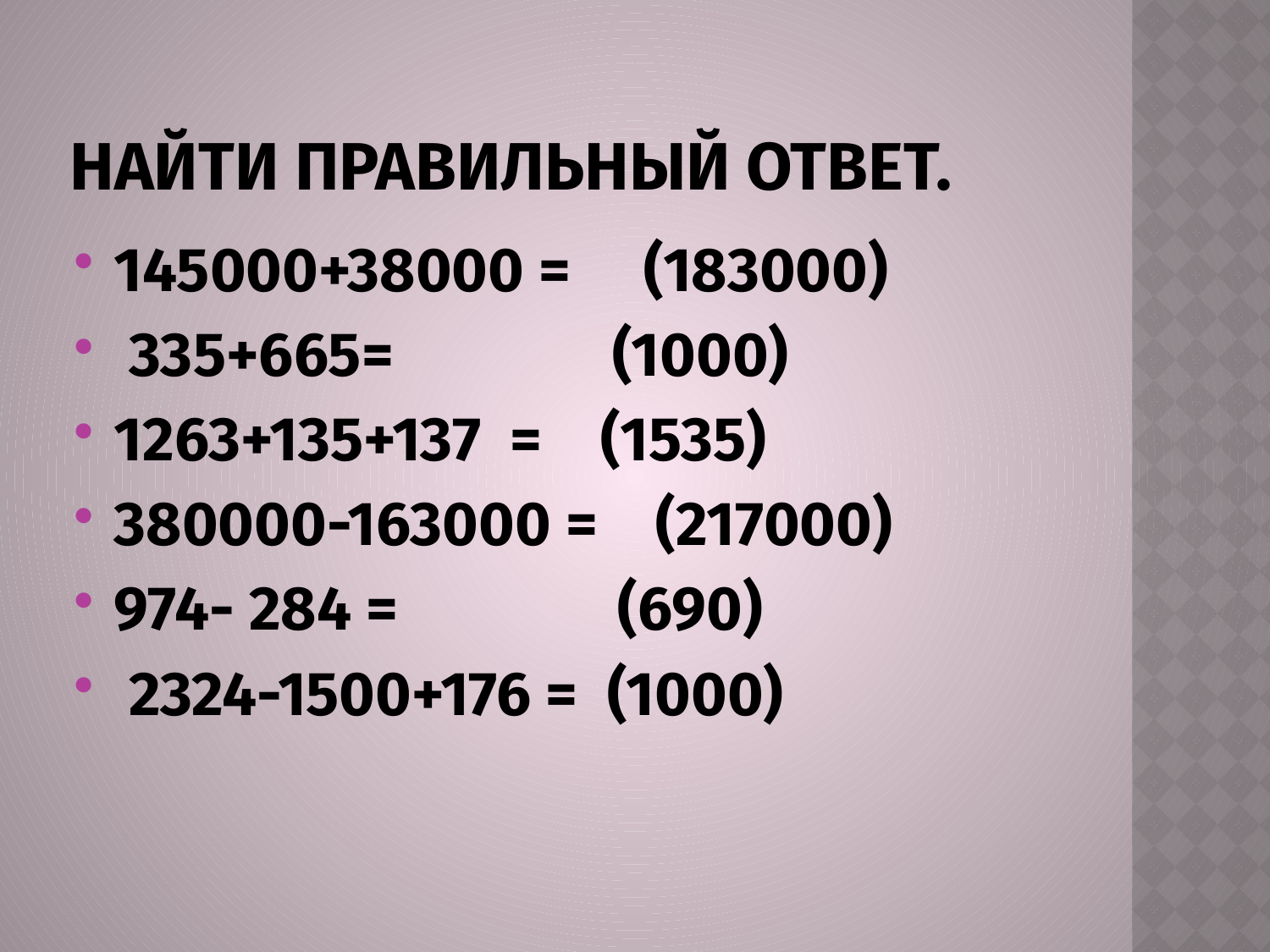

# Найти правильный ответ.
145000+38000 =     (183000)
 335+665=               (1000)
1263+135+137  =    (1535)
380000-163000 =    (217000)
974- 284 =               (690)
 2324-1500+176 =  (1000)